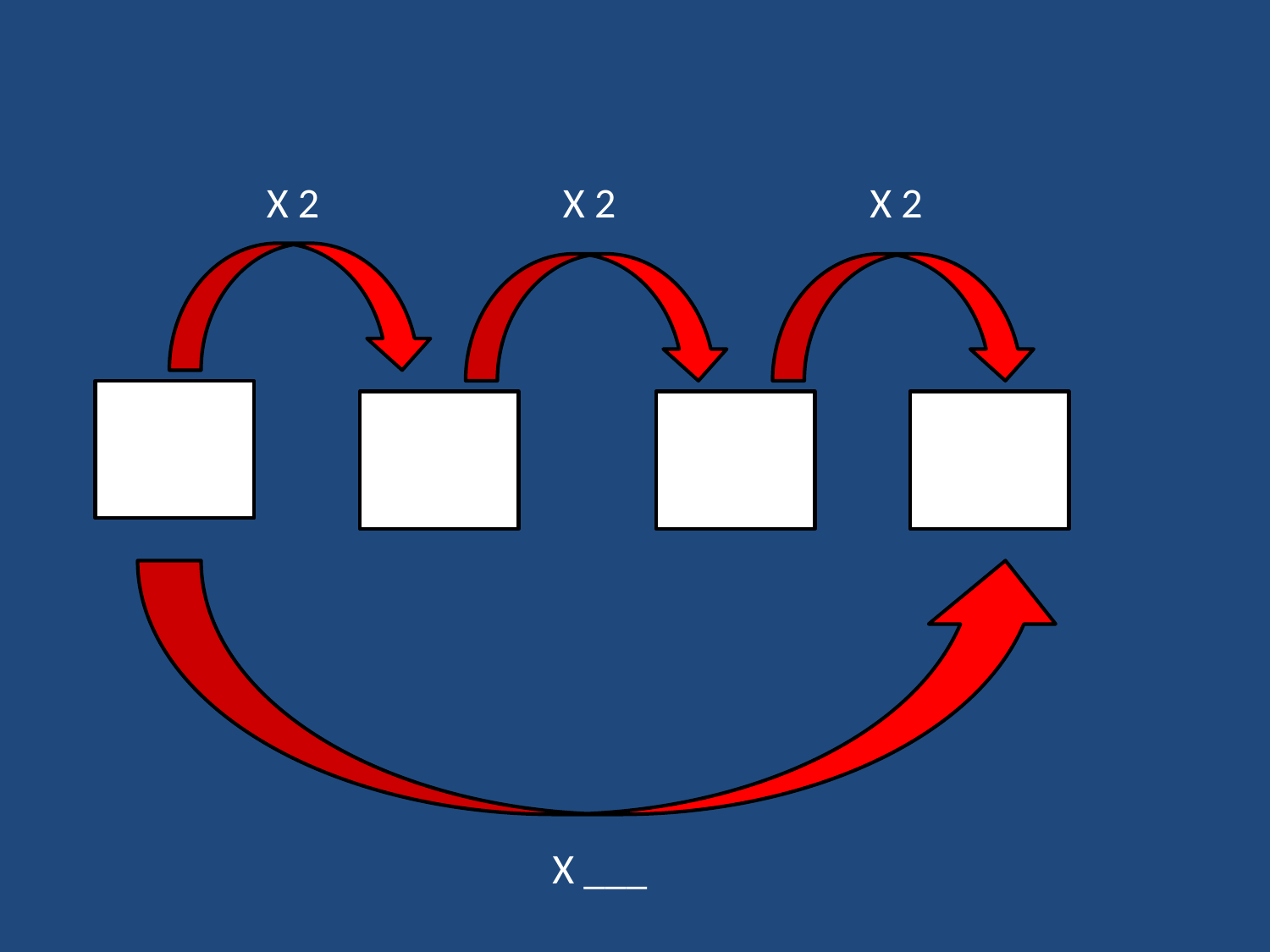

X 2
X 2
X 2

X ___